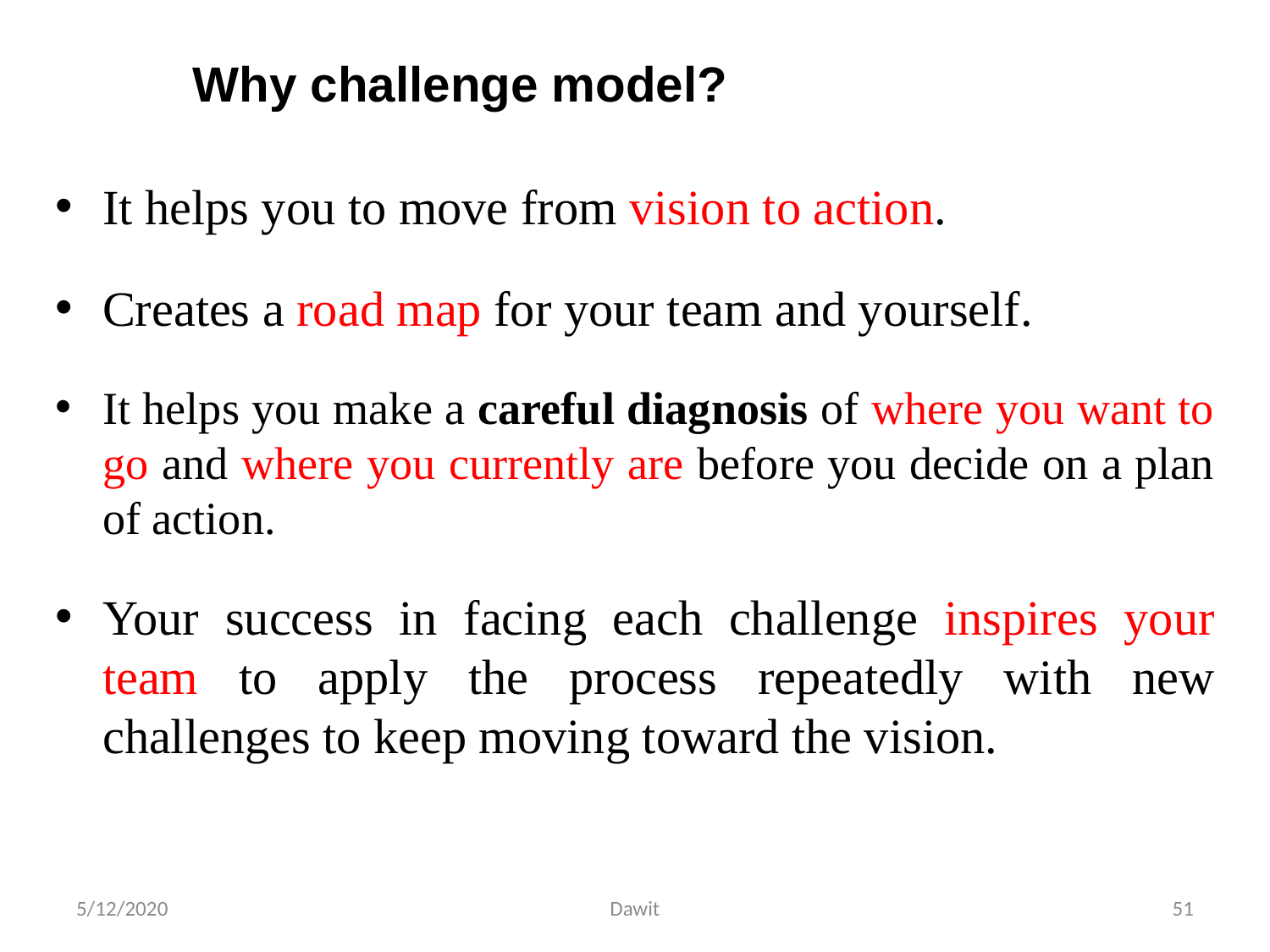

# Why challenge model?
It helps you to move from vision to action.
Creates a road map for your team and yourself.
It helps you make a careful diagnosis of where you want to go and where you currently are before you decide on a plan of action.
Your success in facing each challenge inspires your team to apply the process repeatedly with new challenges to keep moving toward the vision.
5/12/2020
Dawit
51